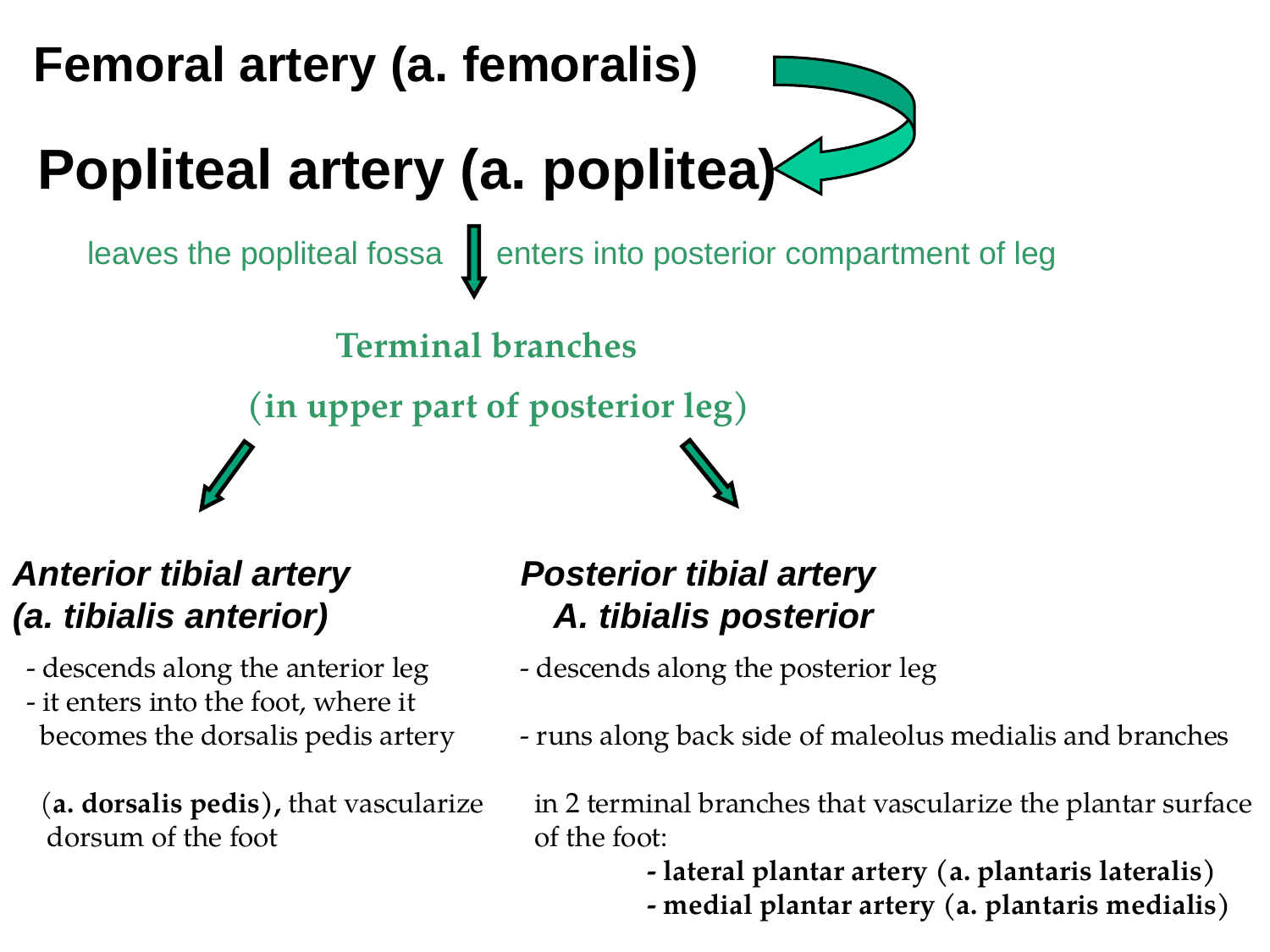

Femoral artery (a. femoralis)

Popliteal artery (a. poplitea)
leaves the popliteal fossa      enters into posterior compartment of leg

          Terminal branches
(in upper part of posterior leg)

Anterior tibial artery 		Posterior tibial artery
(a. tibialis anterior)	                  A. tibialis posterior
  - descends along the anterior leg	- descends along the posterior leg
  - it enters into the foot, where it
    becomes the dorsalis pedis artery 	- runs along back side of maleolus medialis and branches
    (a. dorsalis pedis), that vascularize	  in 2 terminal branches that vascularize the plantar surface
     dorsum of the foot 		  of the foot:
					- lateral plantar artery (a. plantaris lateralis)
					- medial plantar artery (a. plantaris medialis)